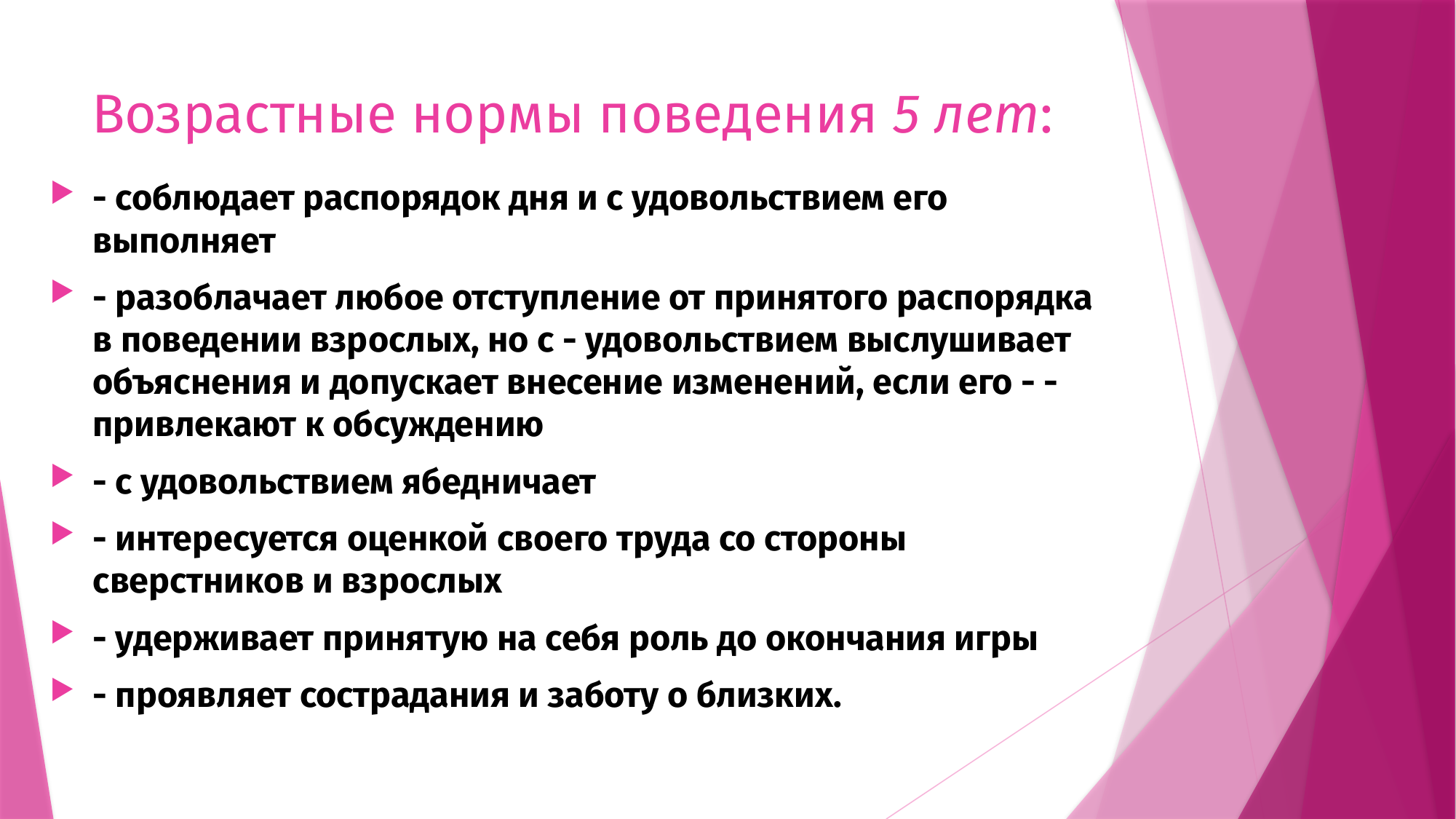

# Возрастные нормы поведения 5 лет:
- соблюдает распорядок дня и с удовольствием его выполняет
- разоблачает любое отступление от принятого распорядка в поведении взрослых, но с - удовольствием выслушивает объяснения и допускает внесение изменений, если его - - привлекают к обсуждению
- с удовольствием ябедничает
- интересуется оценкой своего труда со стороны сверстников и взрослых
- удерживает принятую на себя роль до окончания игры
- проявляет сострадания и заботу о близких.